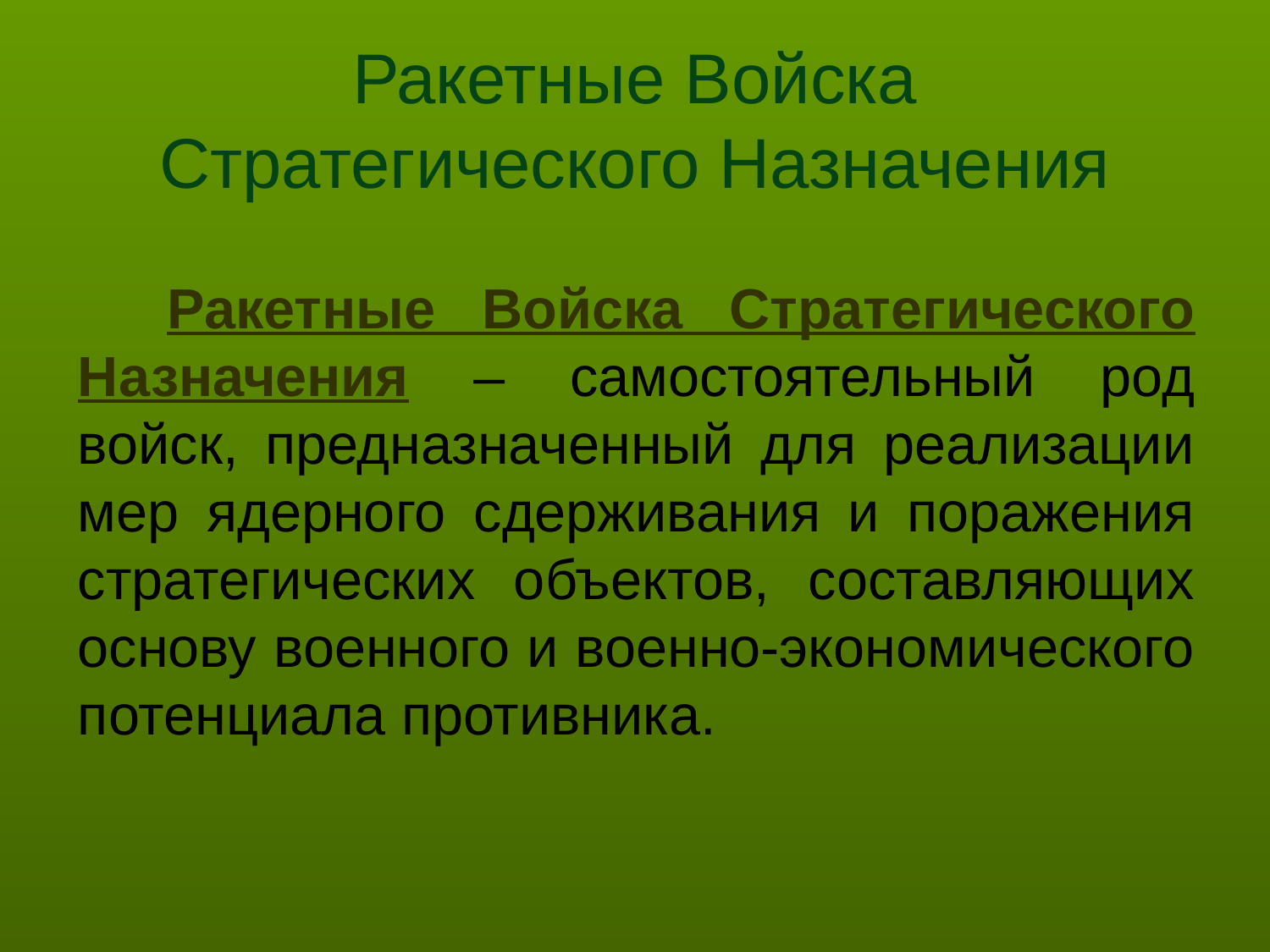

# Ракетные Войска Стратегического Назначения
Ракетные Войска Стратегического Назначения – самостоятельный род войск, предназначенный для реализации мер ядерного сдерживания и поражения стратегических объектов, составляющих основу военного и военно-экономического потенциала противника.